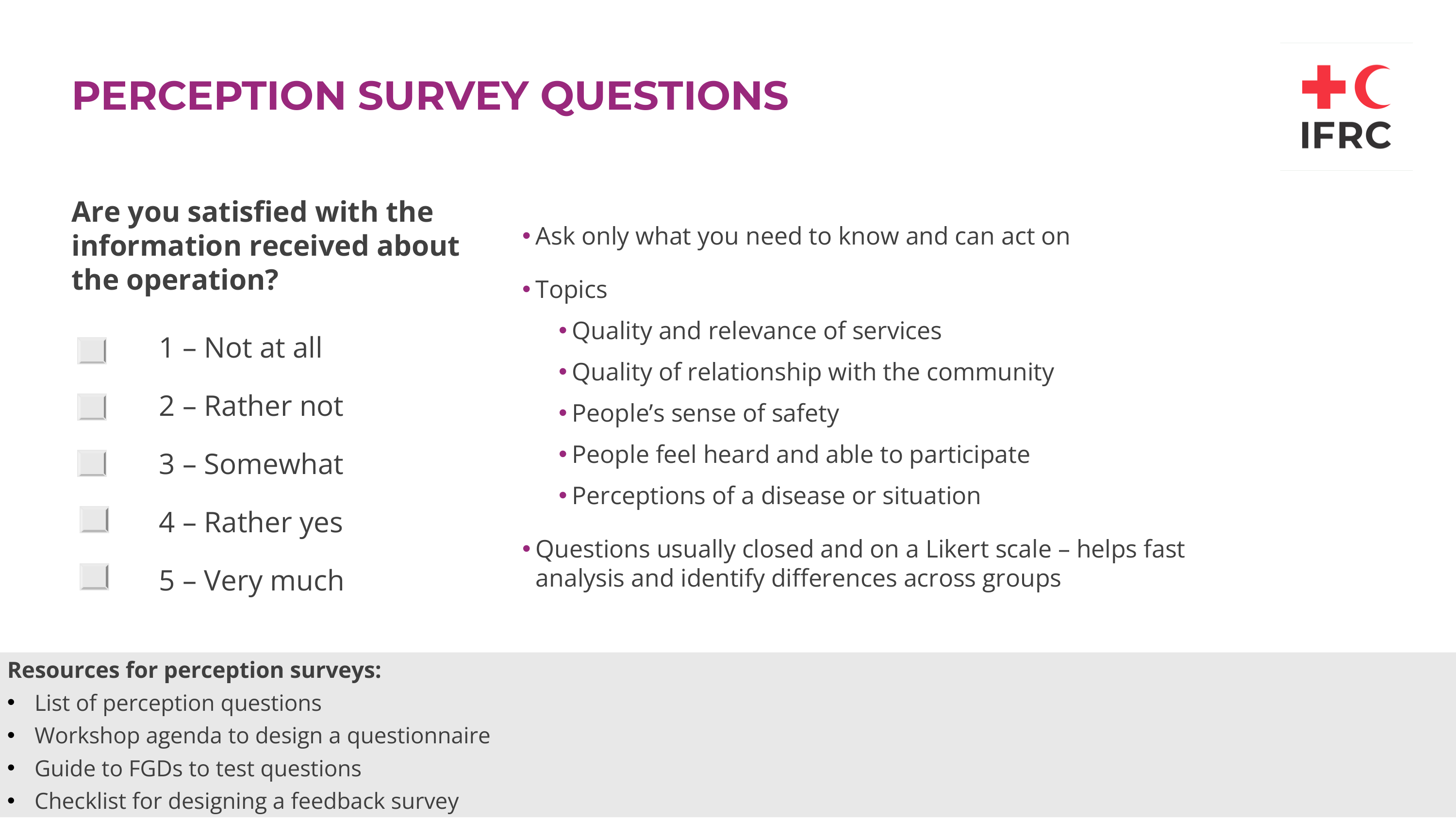

PERCEPTION SURVEY QUESTIONS
Are you satisfied with the information received about the operation?

	  1 – Not at all
	  2 – Rather not
	  3 – Somewhat
	  4 – Rather yes
	  5 – Very much

Ask only what you need to know and can act on
Topics
Quality and relevance of services
Quality of relationship with the community
People’s sense of safety
People feel heard and able to participate
Perceptions of a disease or situation
Questions usually closed and on a Likert scale – helps fast analysis and identify differences across groups
Resources for perception surveys:
List of perception questions
Workshop agenda to design a questionnaire
Guide to FGDs to test questions
Checklist for designing a feedback survey